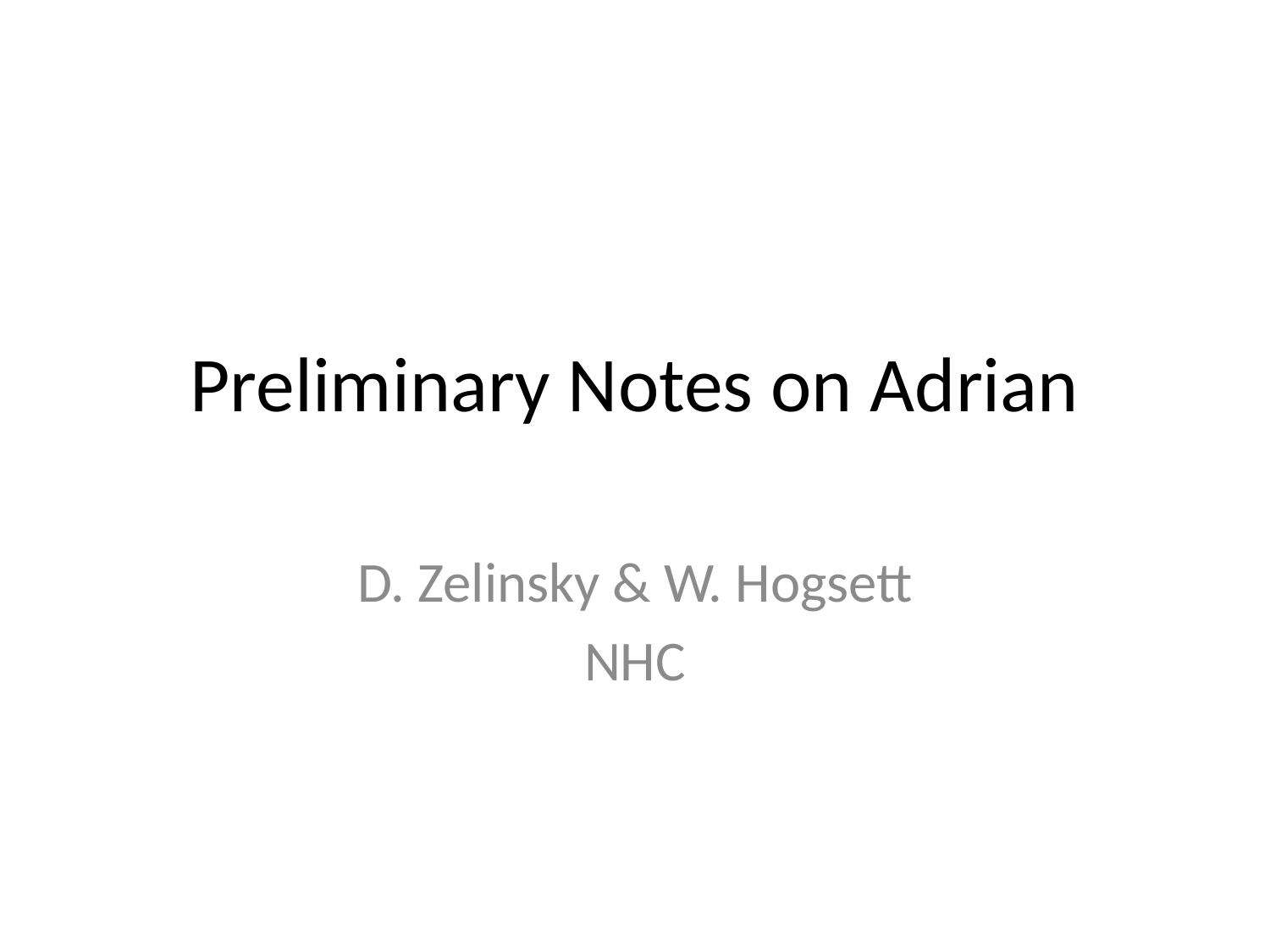

# Preliminary Notes on Adrian
D. Zelinsky & W. Hogsett
NHC